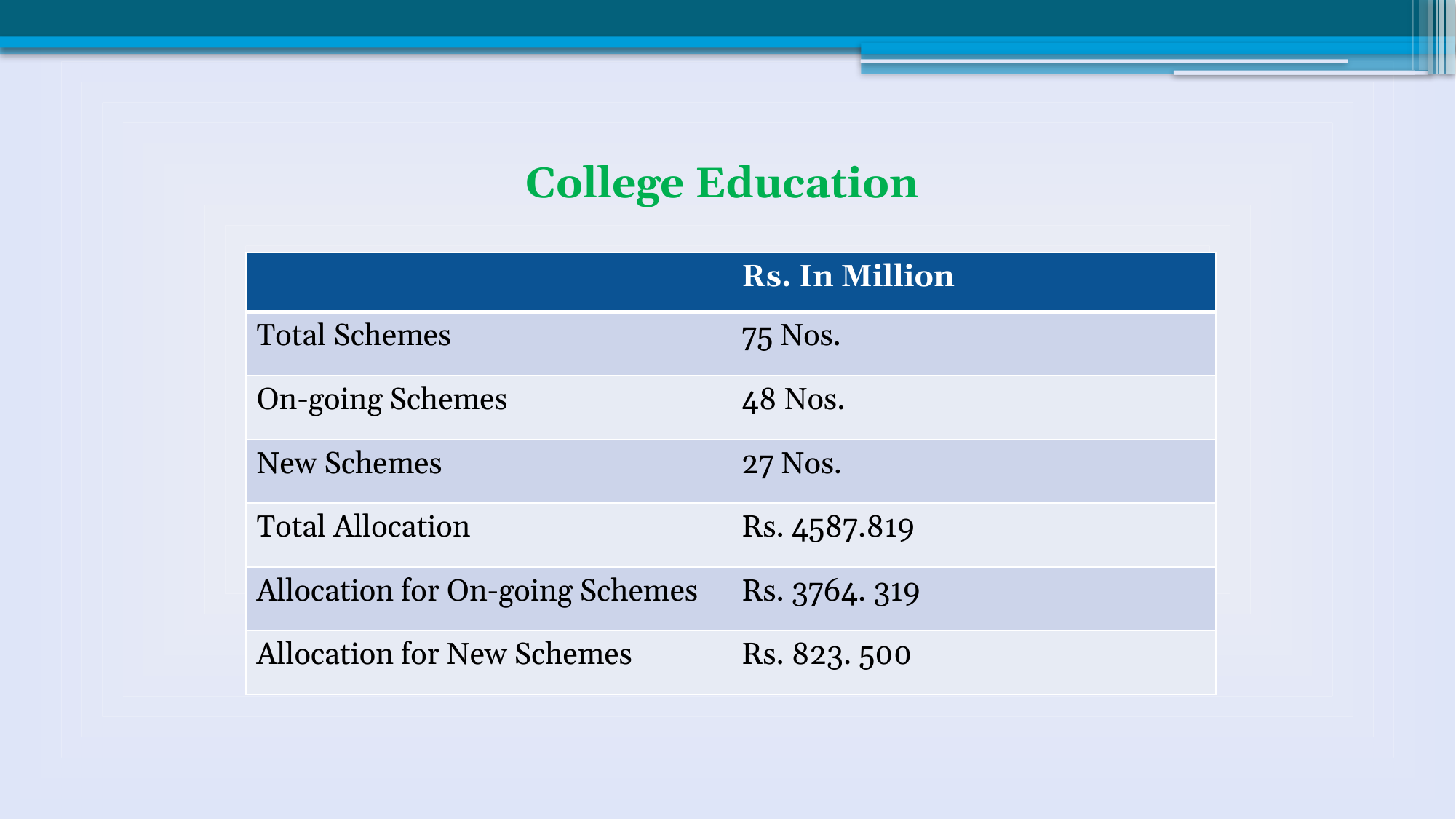

# College Education
|  | Rs. In Million |
| --- | --- |
| Total Schemes | 75 Nos. |
| On-going Schemes | 48 Nos. |
| New Schemes | 27 Nos. |
| Total Allocation | Rs. 4587.819 |
| Allocation for On-going Schemes | Rs. 3764. 319 |
| Allocation for New Schemes | Rs. 823. 500 |